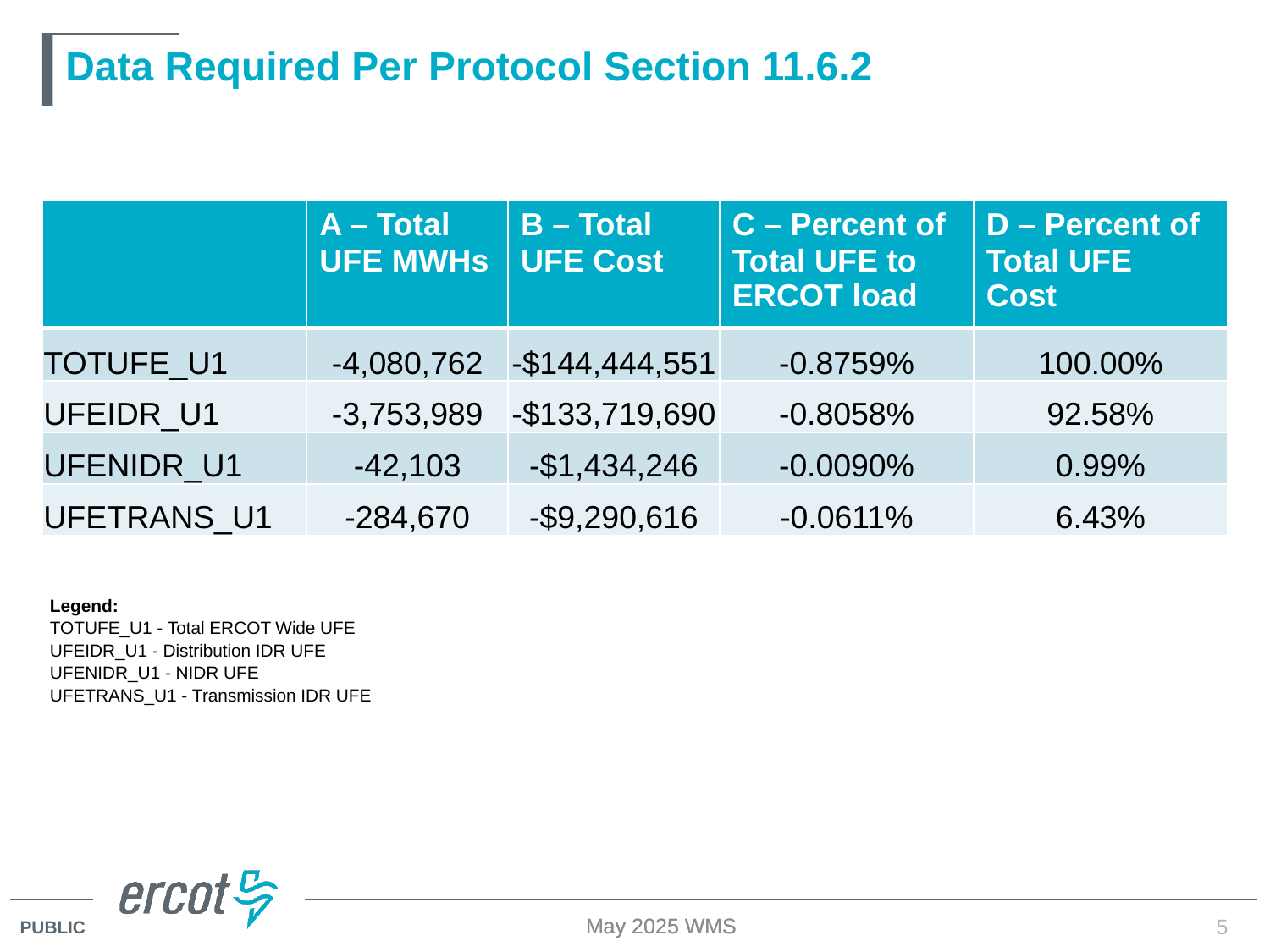

# Data Required Per Protocol Section 11.6.2
|  | A – Total UFE MWHs | B – Total UFE Cost | C – Percent of Total UFE to ERCOT load | D – Percent of Total UFE Cost |
| --- | --- | --- | --- | --- |
| TOTUFE\_U1 | -4,080,762 | -$144,444,551 | -0.8759% | 100.00% |
| UFEIDR\_U1 | -3,753,989 | -$133,719,690 | -0.8058% | 92.58% |
| UFENIDR\_U1 | -42,103 | -$1,434,246 | -0.0090% | 0.99% |
| UFETRANS\_U1 | -284,670 | -$9,290,616 | -0.0611% | 6.43% |
| Legend: |  |
| --- | --- |
| TOTUFE\_U1 - Total ERCOT Wide UFE |  |
| UFEIDR\_U1 - Distribution IDR UFE |  |
| UFENIDR\_U1 - NIDR UFE |  |
| UFETRANS\_U1 - Transmission IDR UFE |  |
May 2025 WMS
May 2025 WMS
5